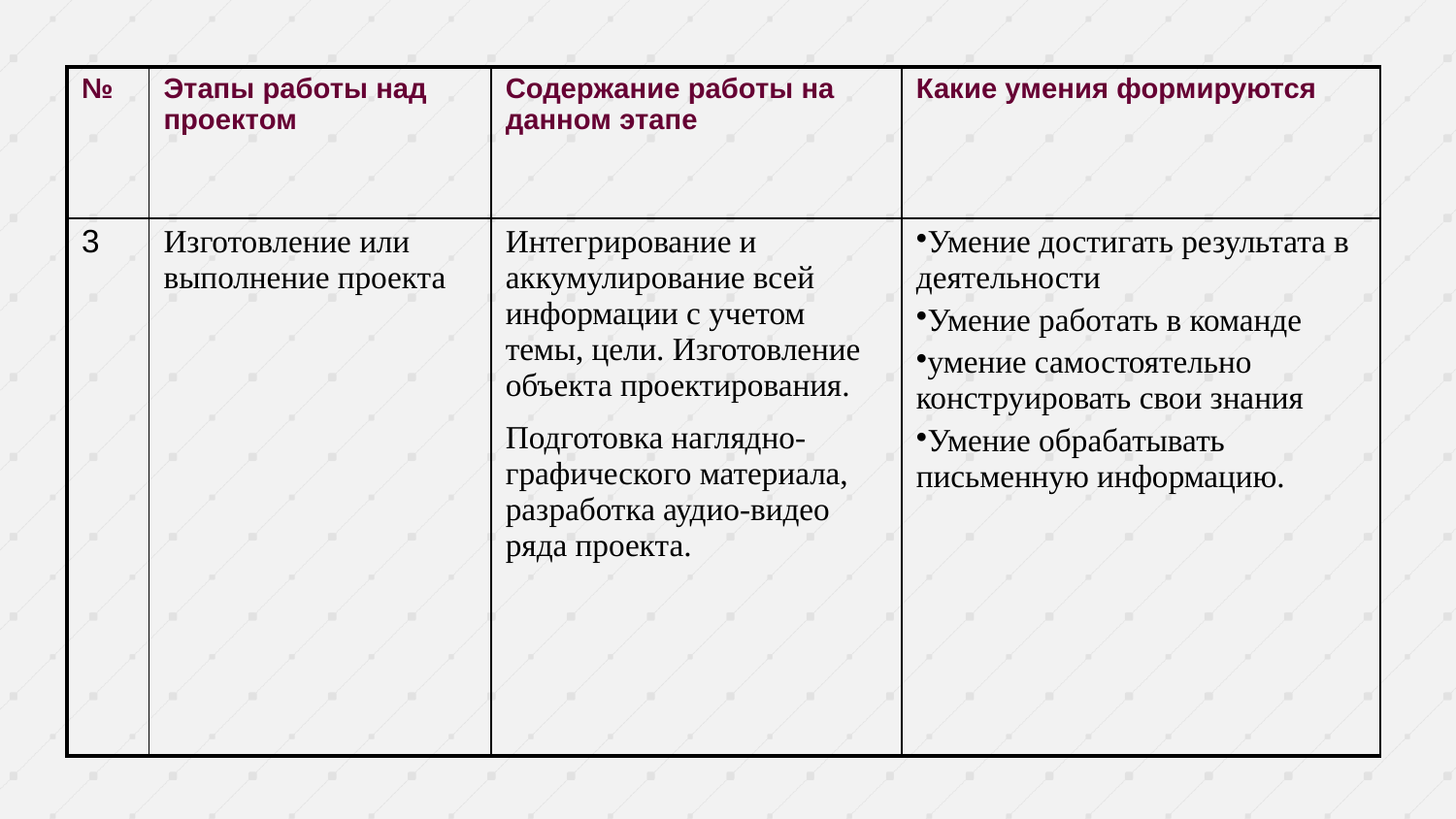

| № | Этапы работы над проектом | Содержание работы на данном этапе | Какие умения формируются |
| --- | --- | --- | --- |
| 3 | Изготовление или выполнение проекта | Интегрирование и аккумулирование всей информации с учетом темы, цели. Изготовление объекта проектирования. Подготовка наглядно-графического материала, разработка аудио-видео ряда проекта. | Умение достигать результата в деятельности Умение работать в команде умение самостоятельно конструировать свои знания Умение обрабатывать письменную информацию. |